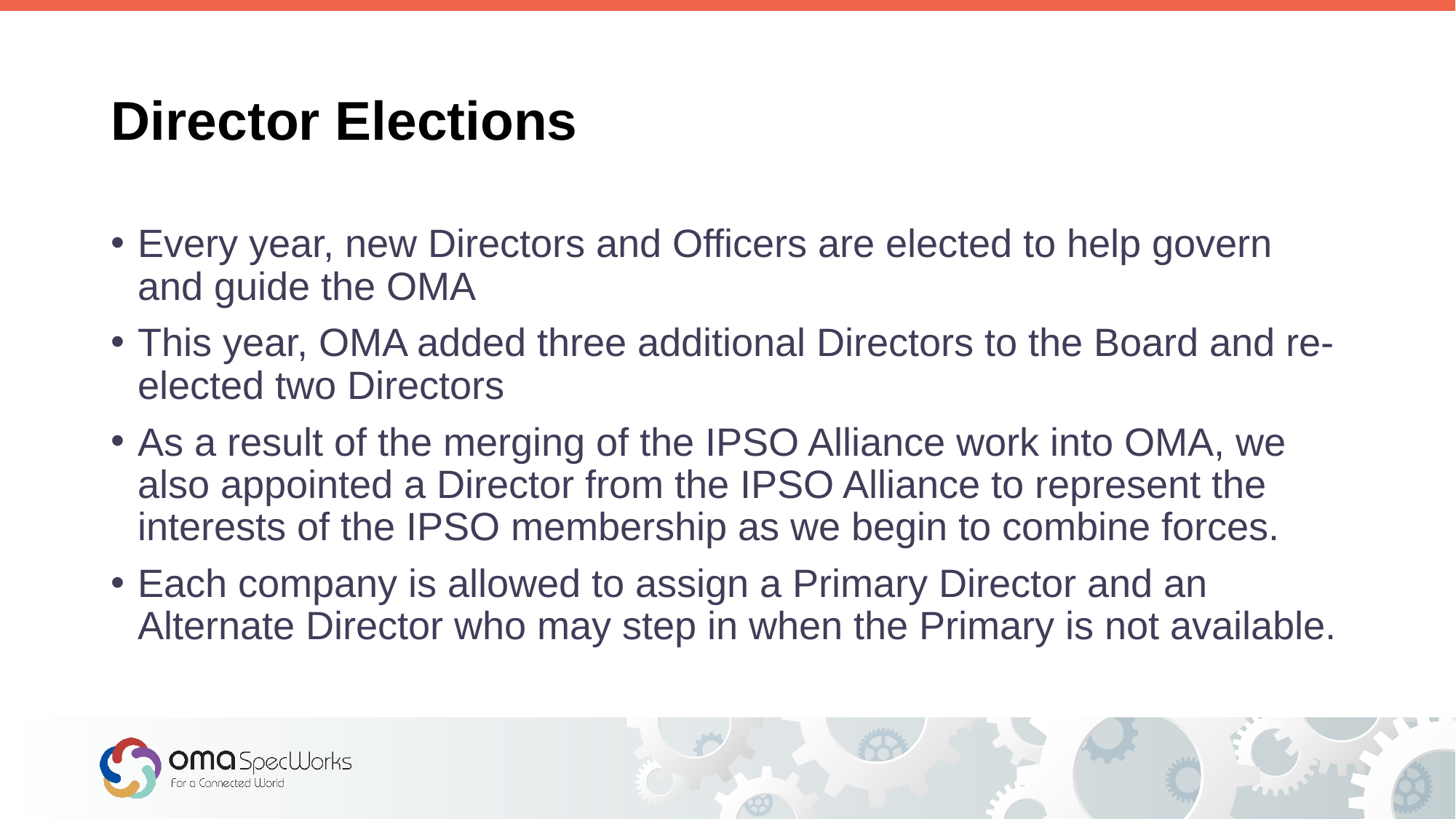

# Director Elections
Every year, new Directors and Officers are elected to help govern and guide the OMA
This year, OMA added three additional Directors to the Board and re-elected two Directors
As a result of the merging of the IPSO Alliance work into OMA, we also appointed a Director from the IPSO Alliance to represent the interests of the IPSO membership as we begin to combine forces.
Each company is allowed to assign a Primary Director and an Alternate Director who may step in when the Primary is not available.